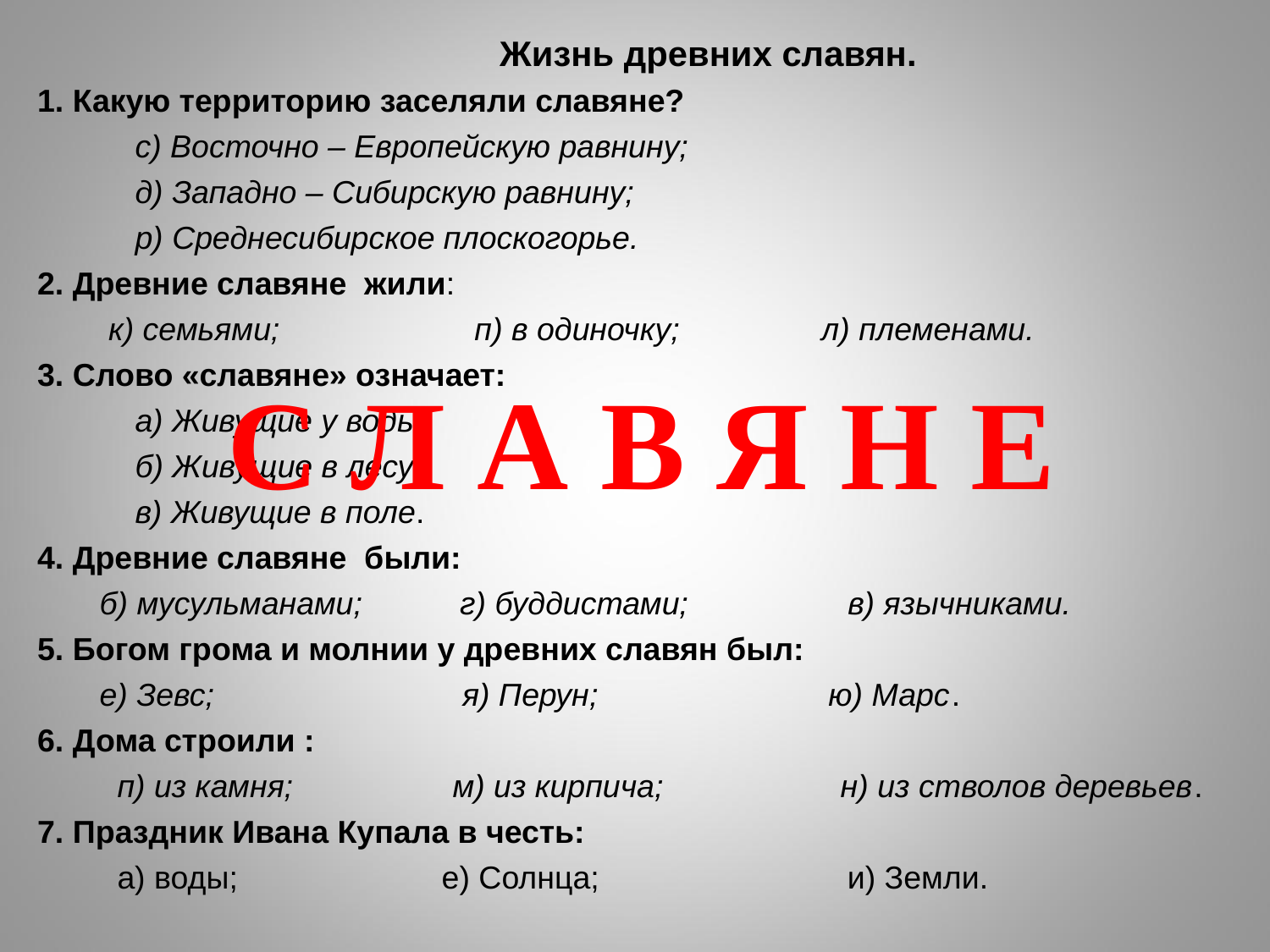

Жизнь древних славян.
1. Какую территорию заселяли славяне?
           с) Восточно – Европейскую равнину;
           д) Западно – Сибирскую равнину;
           р) Среднесибирское плоскогорье.
2. Древние славяне  жили:
        к) семьями;                      п) в одиночку;                л) племенами.
3. Слово «славяне» означает:
           а) Живущие у воды;
           б) Живущие в лесу;
           в) Живущие в поле.
4. Древние славяне  были:
       б) мусульманами;           г) буддистами;                  в) язычниками.
5. Богом грома и молнии у древних славян был:
       е) Зевс;                            я) Перун;                          ю) Марс.
6. Дома строили :
         п) из камня;                  м) из кирпича;                    н) из стволов деревьев.
7. Праздник Ивана Купала в честь:
         а) воды;                       е) Солнца;                            и) Земли.
С Л А В Я Н Е